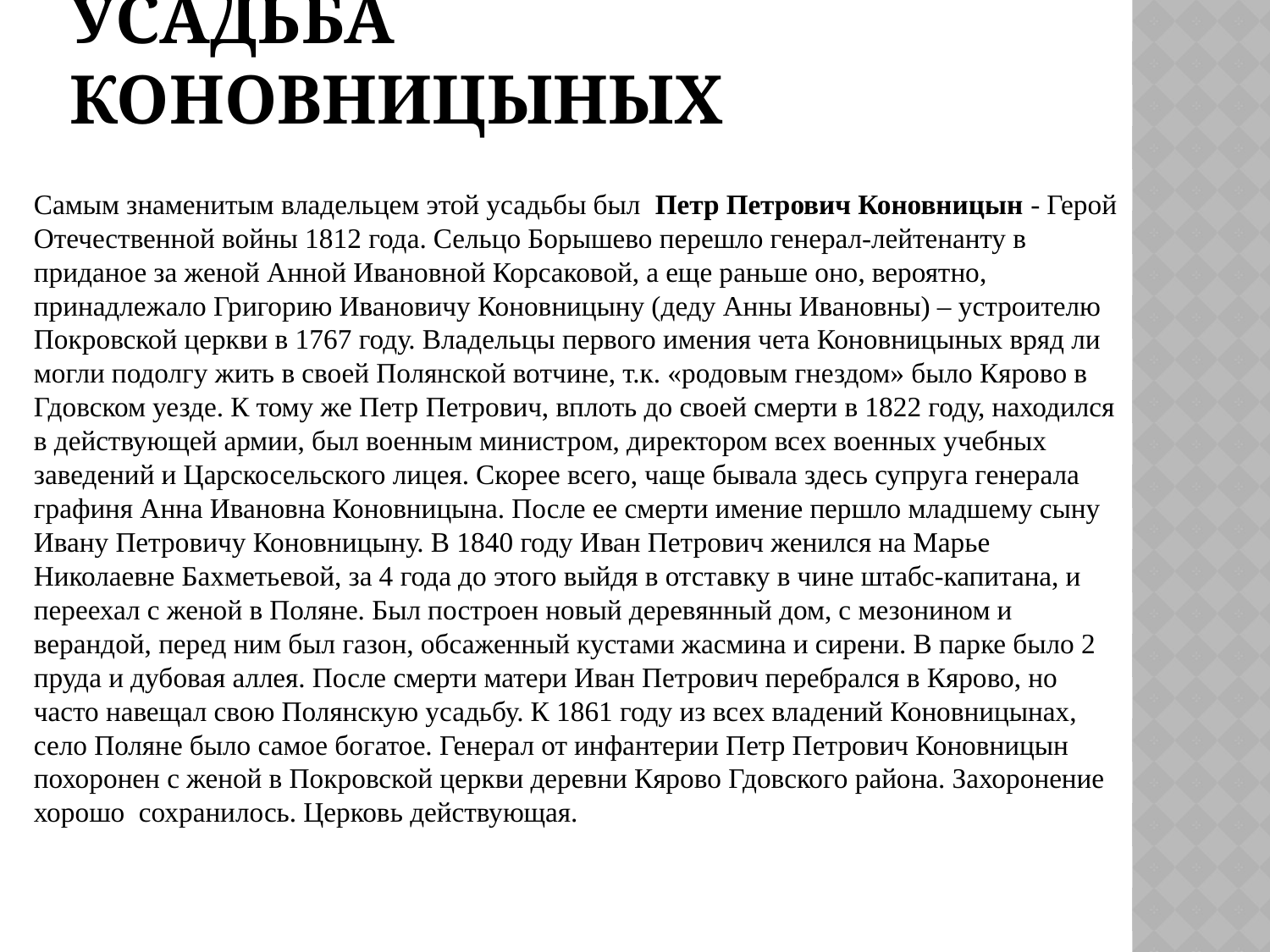

# Усадьба Коновницыных
Самым знаменитым владельцем этой усадьбы был  Петр Петрович Коновницын - Герой Отечественной войны 1812 года. Сельцо Борышево перешло генерал-лейтенанту в приданое за женой Анной Ивановной Корсаковой, а еще раньше оно, вероятно, принадлежало Григорию Ивановичу Коновницыну (деду Анны Ивановны) – устроителю Покровской церкви в 1767 году. Владельцы первого имения чета Коновницыных вряд ли могли подолгу жить в своей Полянской вотчине, т.к. «родовым гнездом» было Кярово в Гдовском уезде. К тому же Петр Петрович, вплоть до своей смерти в 1822 году, находился в действующей армии, был военным министром, директором всех военных учебных заведений и Царскосельского лицея. Скорее всего, чаще бывала здесь супруга генерала графиня Анна Ивановна Коновницына. После ее смерти имение першло младшему сыну Ивану Петровичу Коновницыну. В 1840 году Иван Петрович женился на Марье Николаевне Бахметьевой, за 4 года до этого выйдя в отставку в чине штабс-капитана, и переехал с женой в Поляне. Был построен новый деревянный дом, с мезонином и верандой, перед ним был газон, обсаженный кустами жасмина и сирени. В парке было 2 пруда и дубовая аллея. После смерти матери Иван Петрович перебрался в Кярово, но часто навещал свою Полянскую усадьбу. К 1861 году из всех владений Коновницынах, село Поляне было самое богатое. Генерал от инфантерии Петр Петрович Коновницын похоронен с женой в Покровской церкви деревни Кярово Гдовского района. Захоронение хорошо  сохранилось. Церковь действующая.